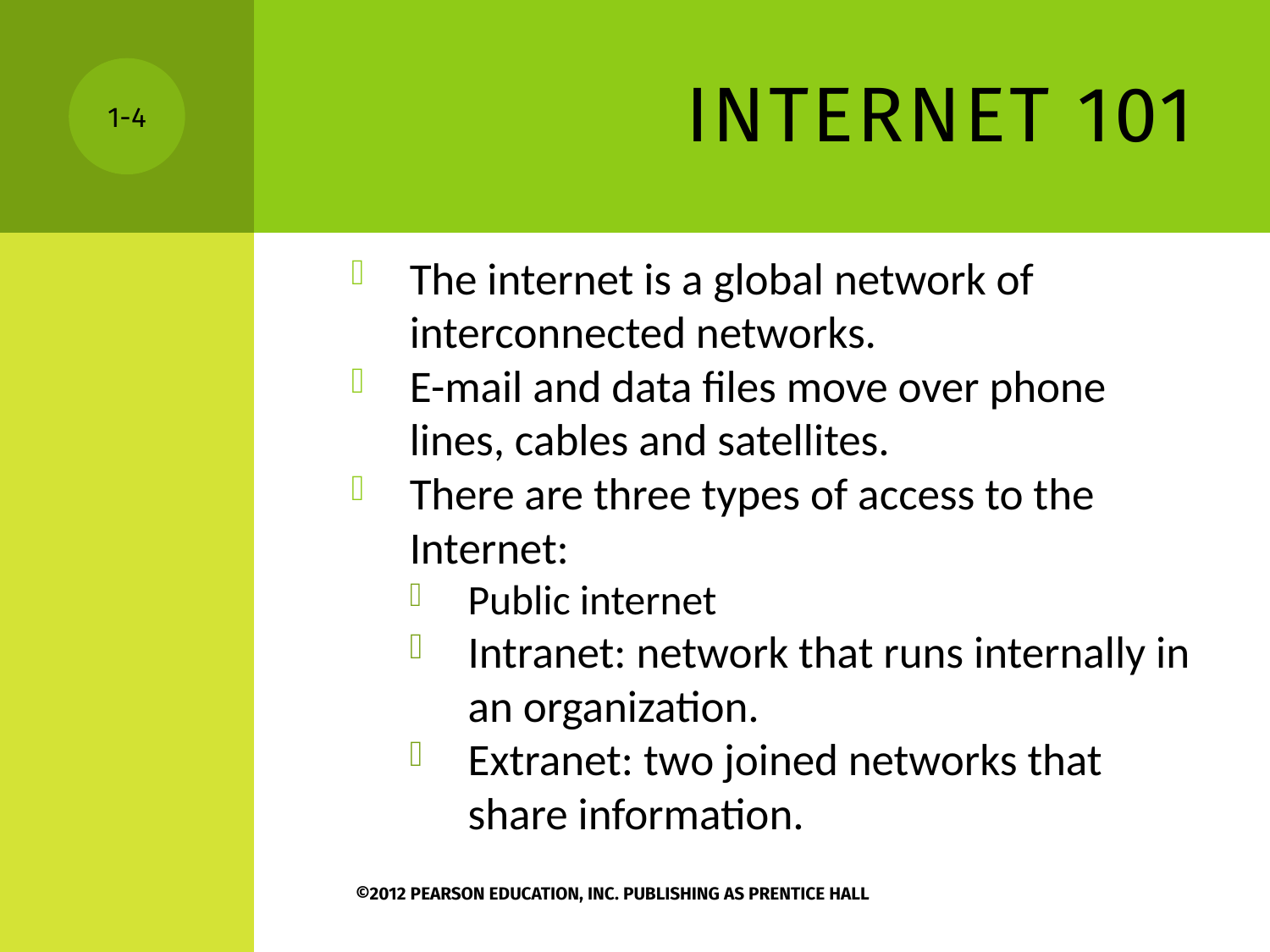

# Internet 101
1-4
The internet is a global network of interconnected networks.
E-mail and data files move over phone lines, cables and satellites.
There are three types of access to the Internet:
Public internet
Intranet: network that runs internally in an organization.
Extranet: two joined networks that share information.

 ©2012 PEARSON EDUCATION, INC. PUBLISHING AS PRENTICE HALL